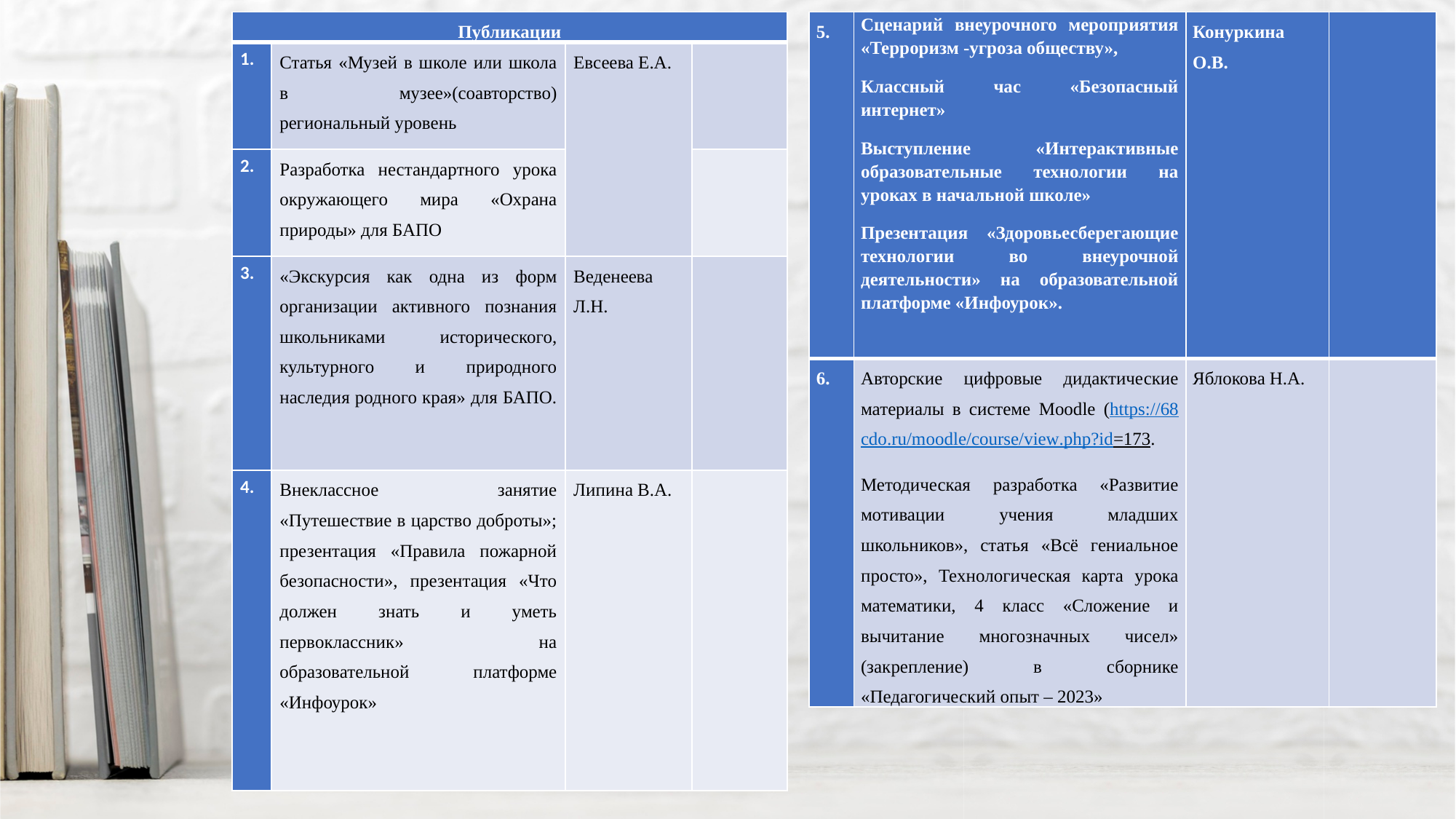

| Публикации |  |  |  |
| --- | --- | --- | --- |
| 1. | Статья «Музей в школе или школа в музее»(соавторство) региональный уровень | Евсеева Е.А. |  |
| 2. | Разработка нестандартного урока окружающего мира «Охрана природы» для БАПО |  |  |
| 3. | «Экскурсия как одна из форм организации активного познания школьниками исторического, культурного и природного наследия родного края» для БАПО. | Веденеева Л.Н. |  |
| 4. | Внеклассное занятие «Путешествие в царство доброты»; презентация «Правила пожарной безопасности», презентация «Что должен знать и уметь первоклассник» на образовательной платформе «Инфоурок» | Липина В.А. |  |
| 5. | Сценарий внеурочного мероприятия «Терроризм -угроза обществу», Классный час «Безопасный интернет» Выступление «Интерактивные образовательные технологии на уроках в начальной школе» Презентация «Здоровьесберегающие технологии во внеурочной деятельности» на образовательной платформе «Инфоурок». | Конуркина О.В. |  |
| --- | --- | --- | --- |
| 6. | Авторские цифровые дидактические материалы в системе Moodle (https://68cdo.ru/moodle/course/view.php?id=173. Методическая разработка «Развитие мотивации учения младших школьников», статья «Всё гениальное просто», Технологическая карта урока математики, 4 класс «Сложение и вычитание многозначных чисел» (закрепление) в сборнике «Педагогический опыт – 2023» | Яблокова Н.А. |  |